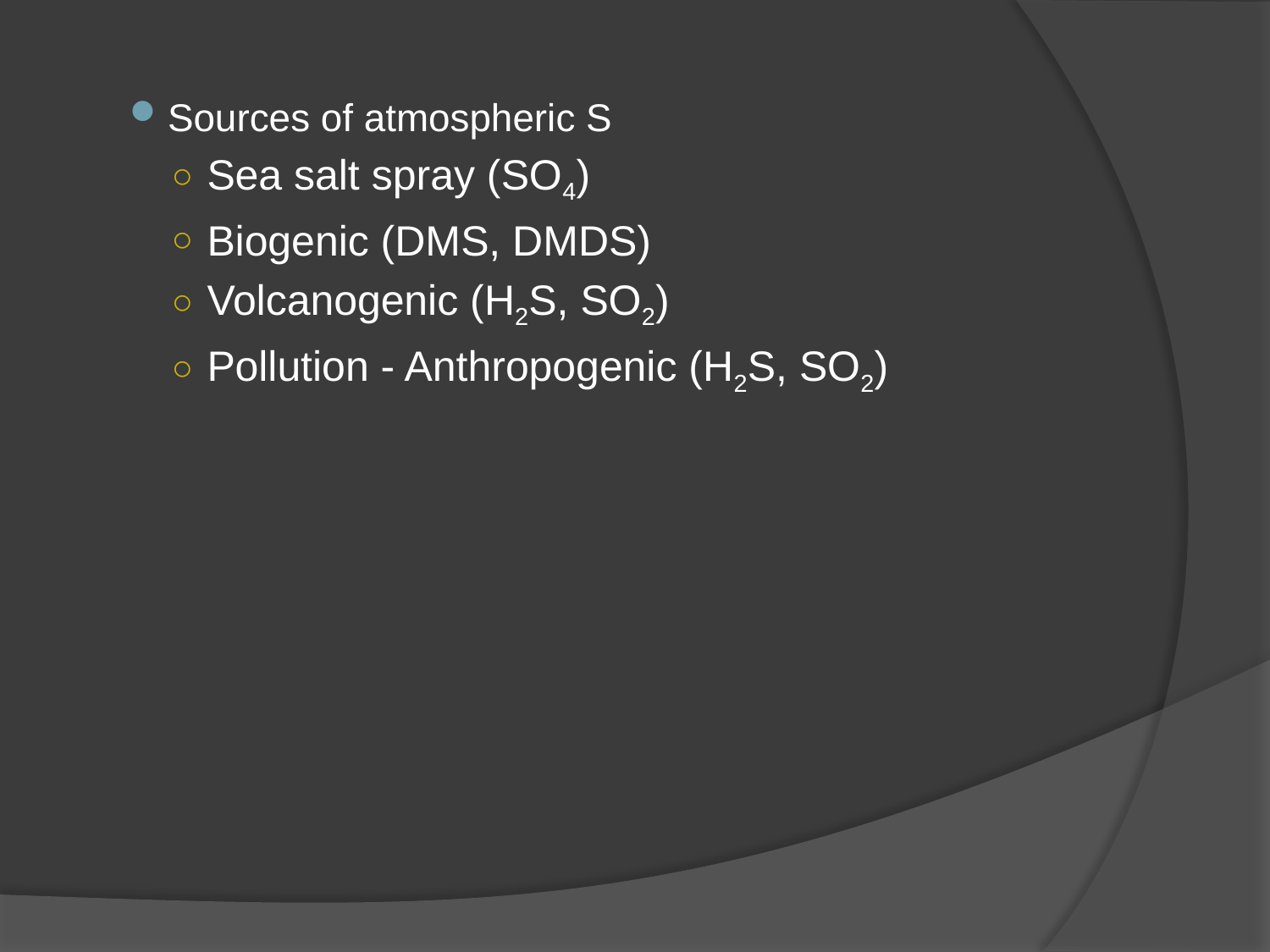

Sources of atmospheric S
Sea salt spray (SO4)
Biogenic (DMS, DMDS)
Volcanogenic (H2S, SO2)
Pollution - Anthropogenic (H2S, SO2)